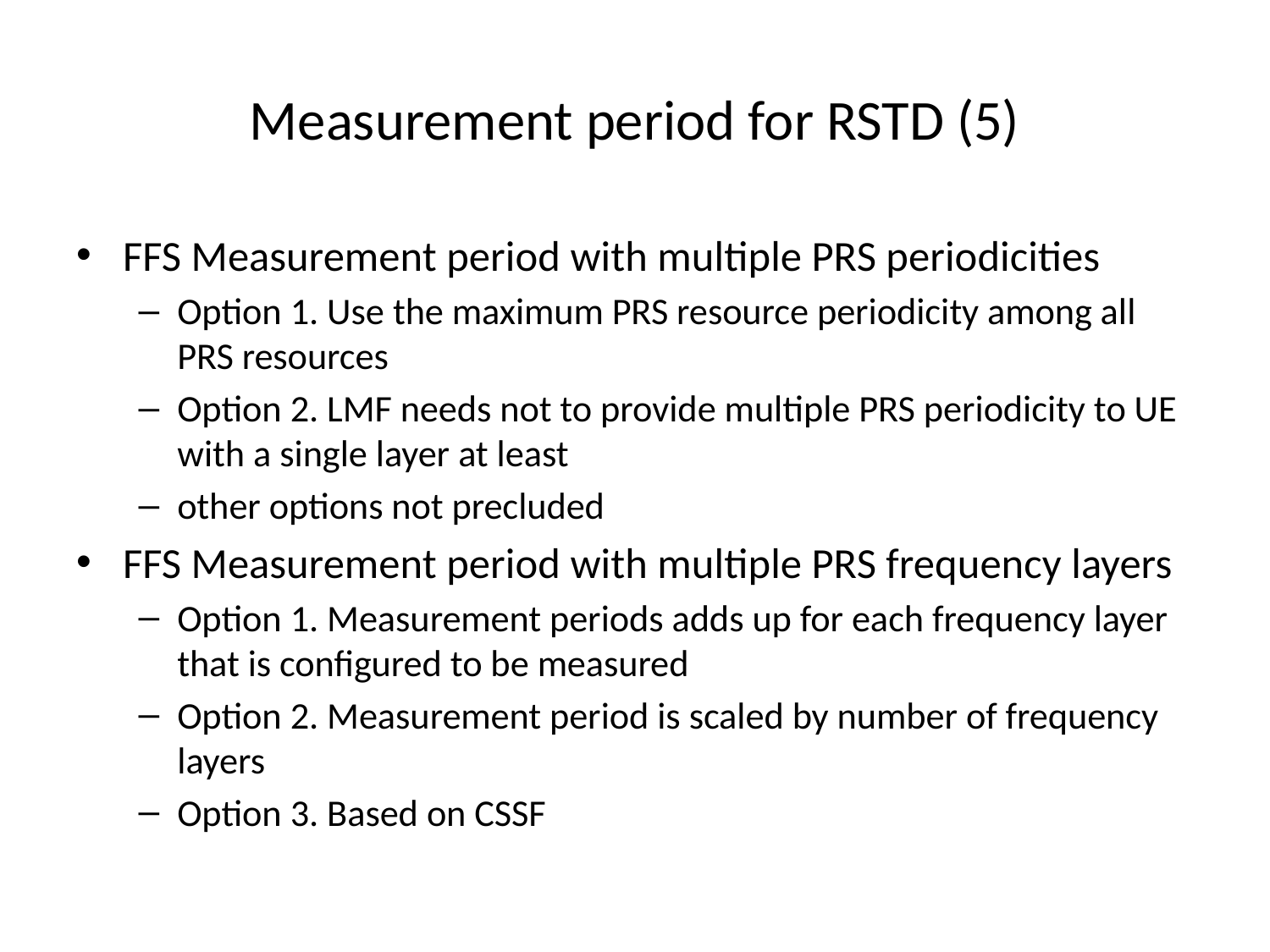

# Measurement period for RSTD (5)
FFS Measurement period with multiple PRS periodicities
Option 1. Use the maximum PRS resource periodicity among all PRS resources
Option 2. LMF needs not to provide multiple PRS periodicity to UE with a single layer at least
other options not precluded
FFS Measurement period with multiple PRS frequency layers
Option 1. Measurement periods adds up for each frequency layer that is configured to be measured
Option 2. Measurement period is scaled by number of frequency layers
Option 3. Based on CSSF